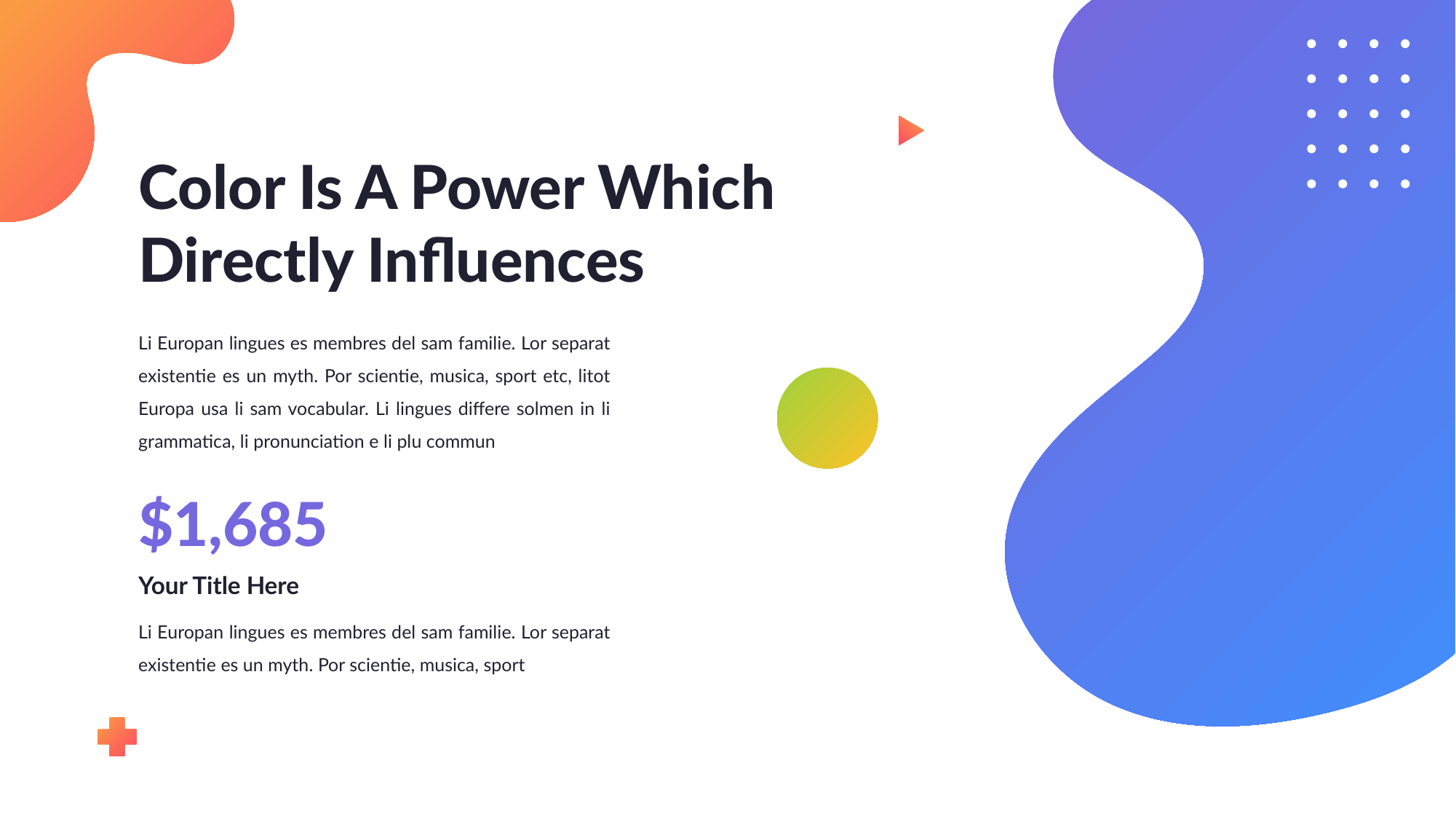

Color Is A Power Which Directly Influences
Li Europan lingues es membres del sam familie. Lor separat existentie es un myth. Por scientie, musica, sport etc, litot Europa usa li sam vocabular. Li lingues differe solmen in li grammatica, li pronunciation e li plu commun

$1,685
Your Title Here
Li Europan lingues es membres del sam familie. Lor separat existentie es un myth. Por scientie, musica, sport